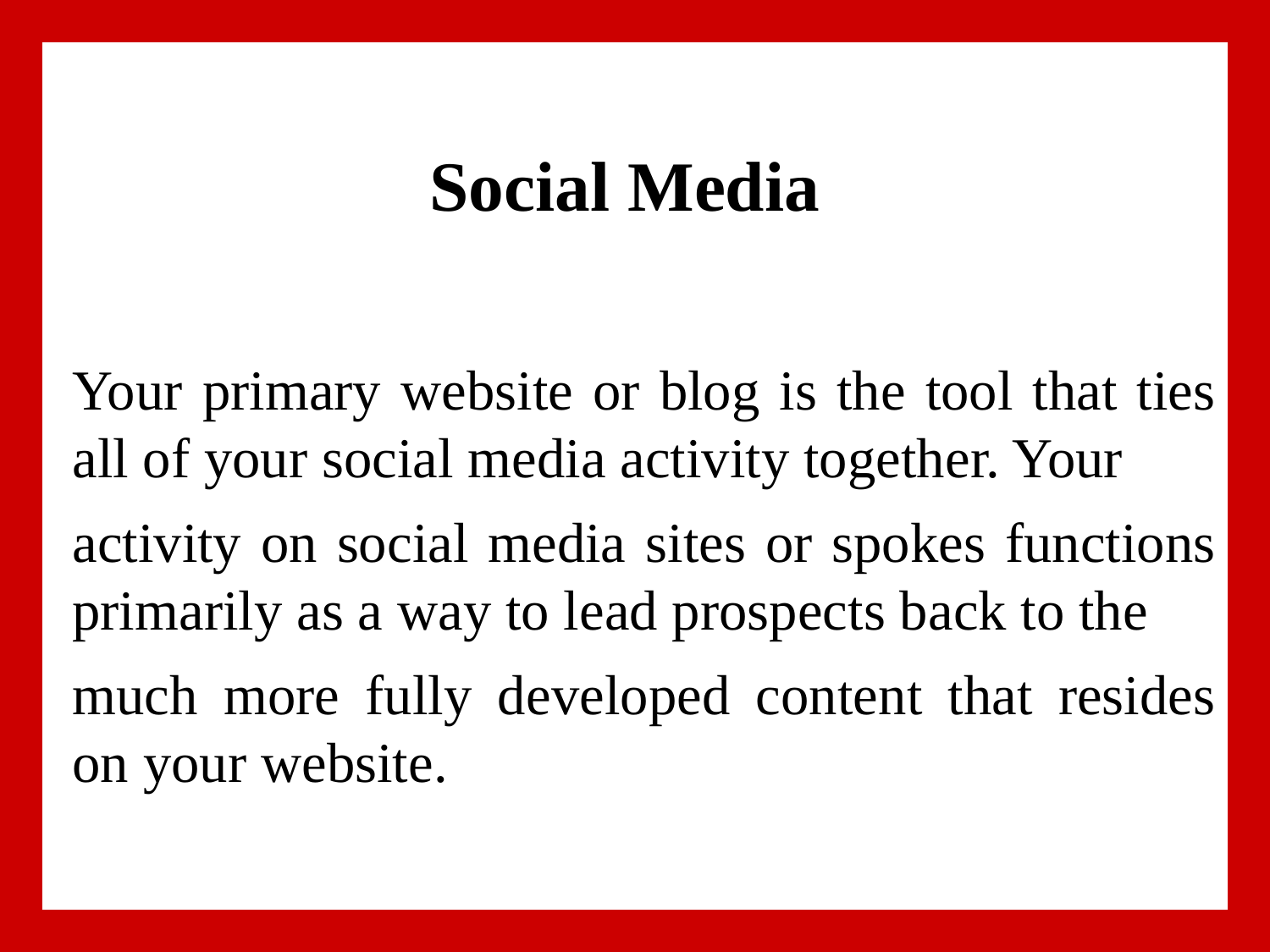

# Social Media
Your primary website or blog is the tool that ties all of your social media activity together. Your
activity on social media sites or spokes functions primarily as a way to lead prospects back to the
much more fully developed content that resides on your website.